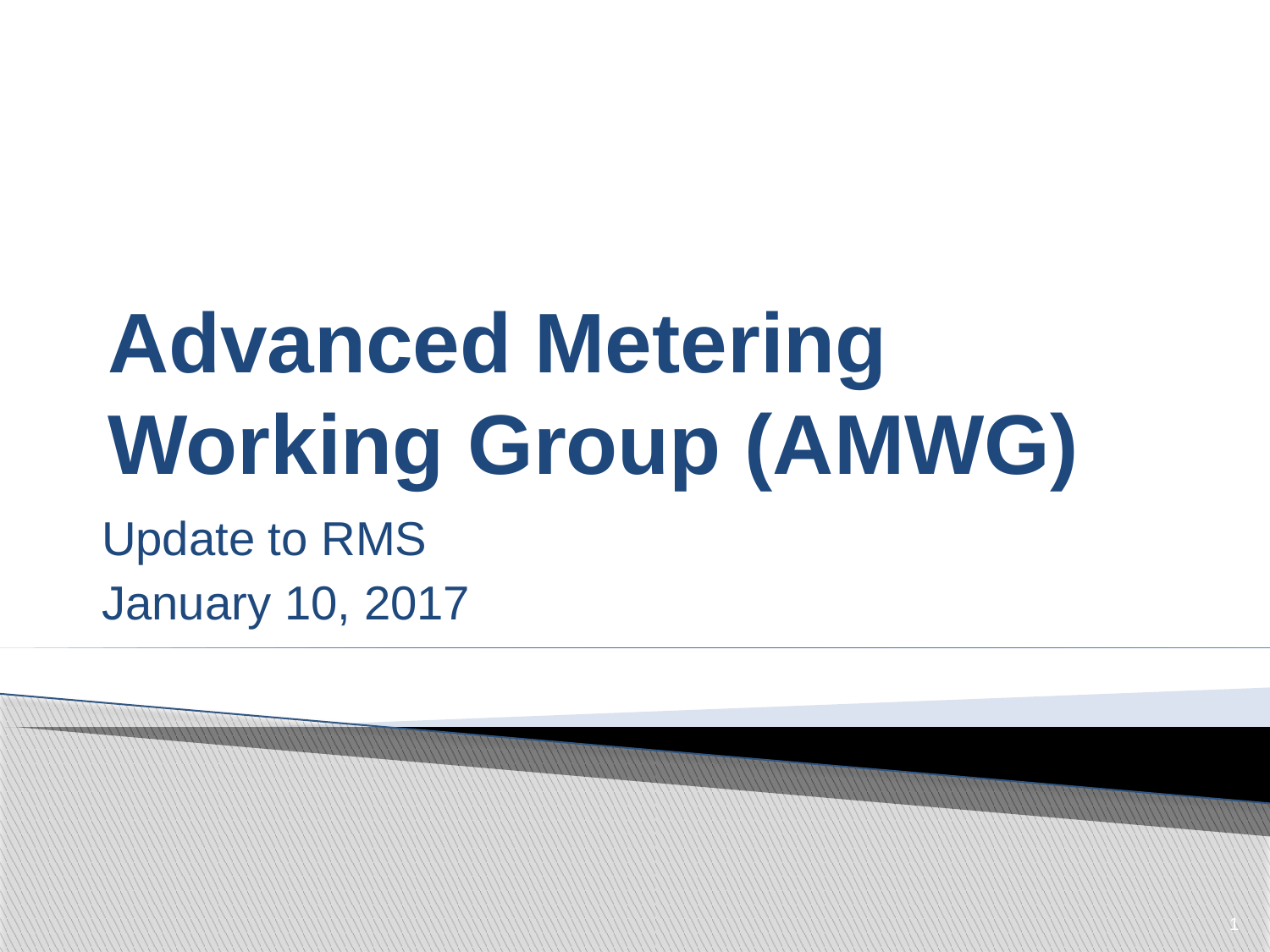

# Advanced Metering Working Group (AMWG)
Update to RMS
January 10, 2017
1